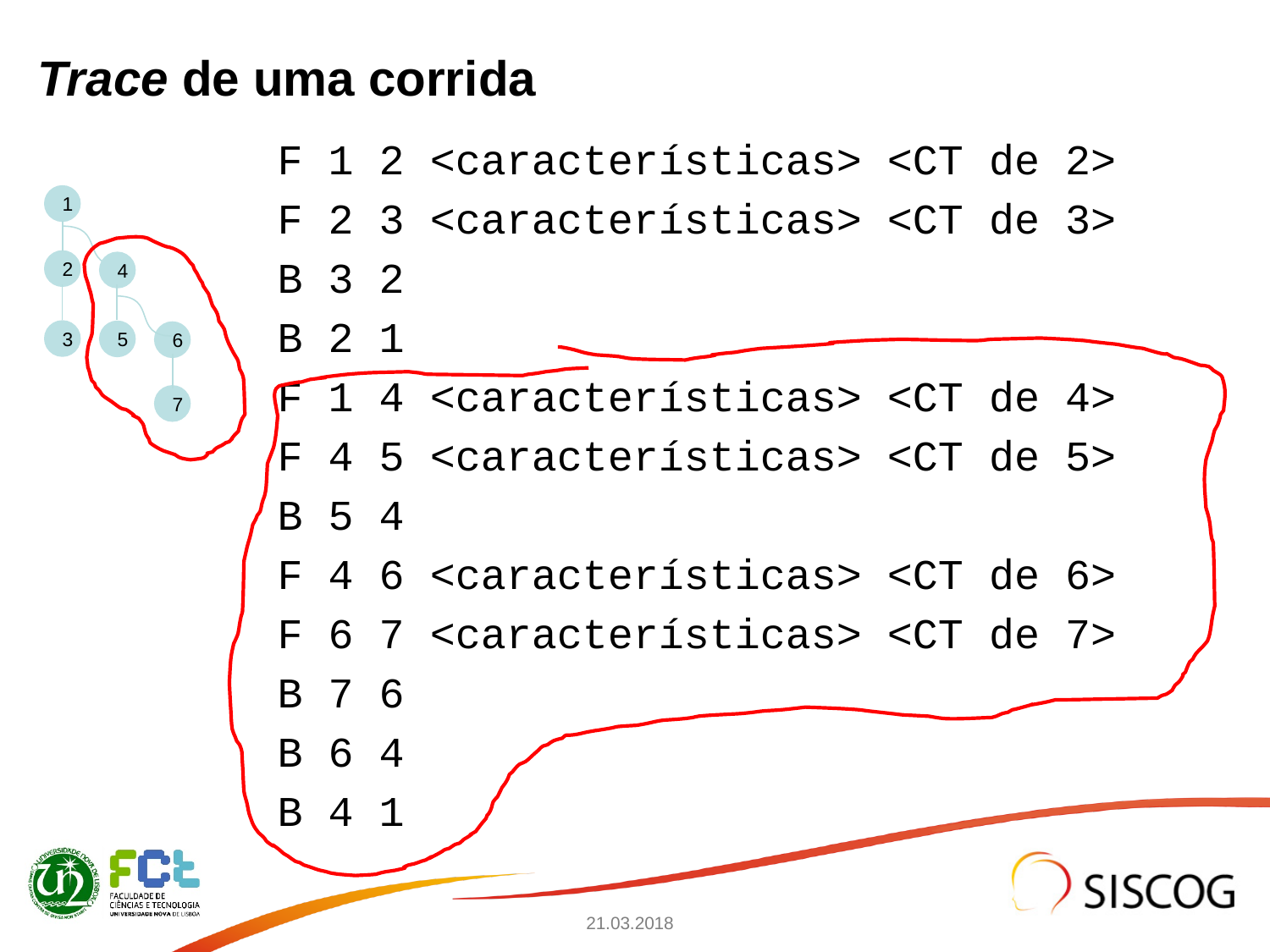

# Trace de uma corrida
F 1 2 <características> <CT de 2>
F 2 3 <características> <CT de 3>
B 3 2
B 2 1
F 1 4 <características> <CT de 4>
F 4 5 <características> <CT de 5>
B 5 4
F 4 6 <características> <CT de 6>
F 6 7 <características> <CT de 7>
B 7 6
B 6 4
B 4 1
1

2
4
3
5
6

7